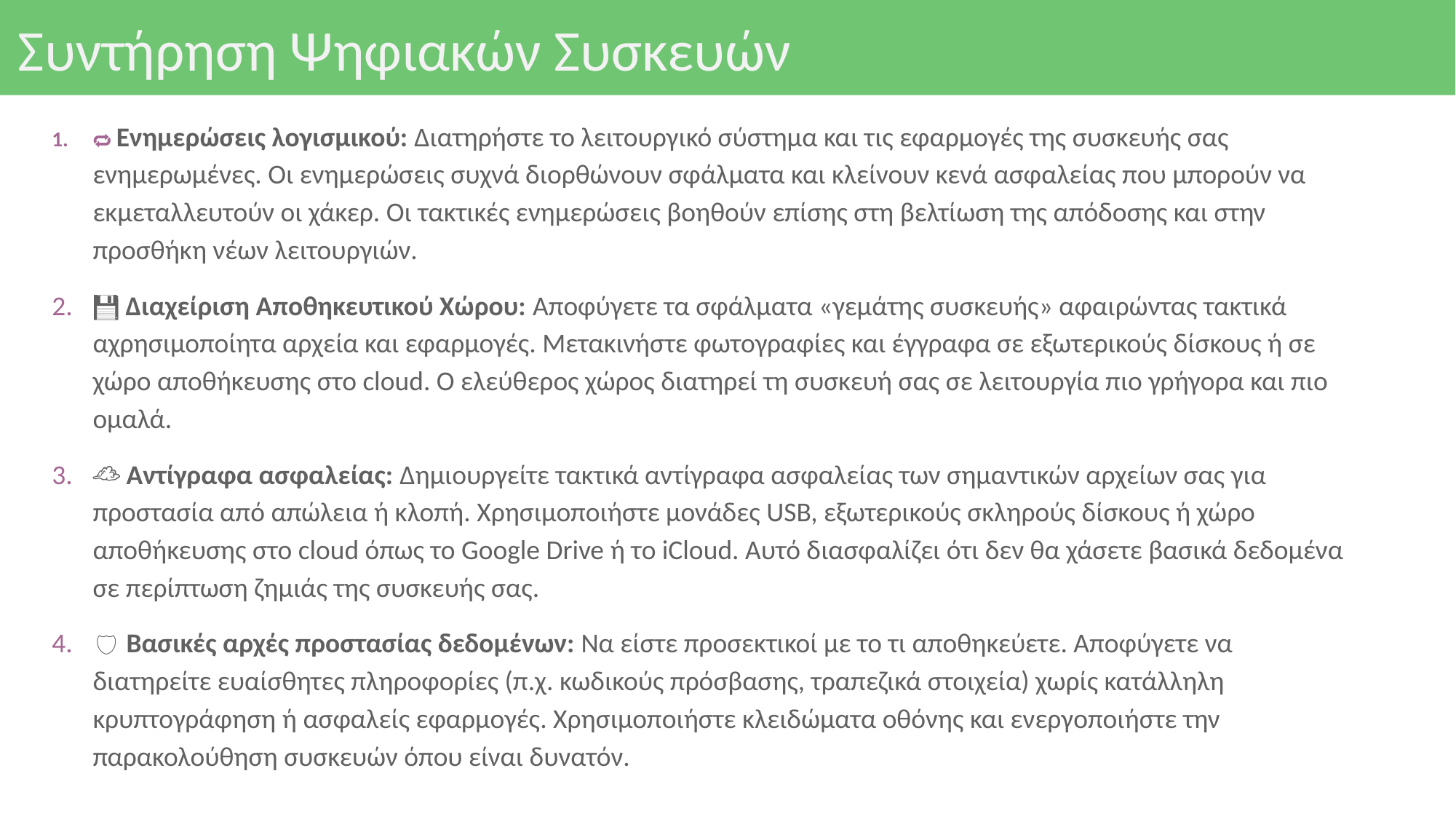

# Συντήρηση Ψηφιακών Συσκευών
🔁 Ενημερώσεις λογισμικού: Διατηρήστε το λειτουργικό σύστημα και τις εφαρμογές της συσκευής σας ενημερωμένες. Οι ενημερώσεις συχνά διορθώνουν σφάλματα και κλείνουν κενά ασφαλείας που μπορούν να εκμεταλλευτούν οι χάκερ. Οι τακτικές ενημερώσεις βοηθούν επίσης στη βελτίωση της απόδοσης και στην προσθήκη νέων λειτουργιών.
💾 Διαχείριση Αποθηκευτικού Χώρου: Αποφύγετε τα σφάλματα «γεμάτης συσκευής» αφαιρώντας τακτικά αχρησιμοποίητα αρχεία και εφαρμογές. Μετακινήστε φωτογραφίες και έγγραφα σε εξωτερικούς δίσκους ή σε χώρο αποθήκευσης στο cloud. Ο ελεύθερος χώρος διατηρεί τη συσκευή σας σε λειτουργία πιο γρήγορα και πιο ομαλά.
☁️ Αντίγραφα ασφαλείας: Δημιουργείτε τακτικά αντίγραφα ασφαλείας των σημαντικών αρχείων σας για προστασία από απώλεια ή κλοπή. Χρησιμοποιήστε μονάδες USB, εξωτερικούς σκληρούς δίσκους ή χώρο αποθήκευσης στο cloud όπως το Google Drive ή το iCloud. Αυτό διασφαλίζει ότι δεν θα χάσετε βασικά δεδομένα σε περίπτωση ζημιάς της συσκευής σας.
🛡️ Βασικές αρχές προστασίας δεδομένων: Να είστε προσεκτικοί με το τι αποθηκεύετε. Αποφύγετε να διατηρείτε ευαίσθητες πληροφορίες (π.χ. κωδικούς πρόσβασης, τραπεζικά στοιχεία) χωρίς κατάλληλη κρυπτογράφηση ή ασφαλείς εφαρμογές. Χρησιμοποιήστε κλειδώματα οθόνης και ενεργοποιήστε την παρακολούθηση συσκευών όπου είναι δυνατόν.